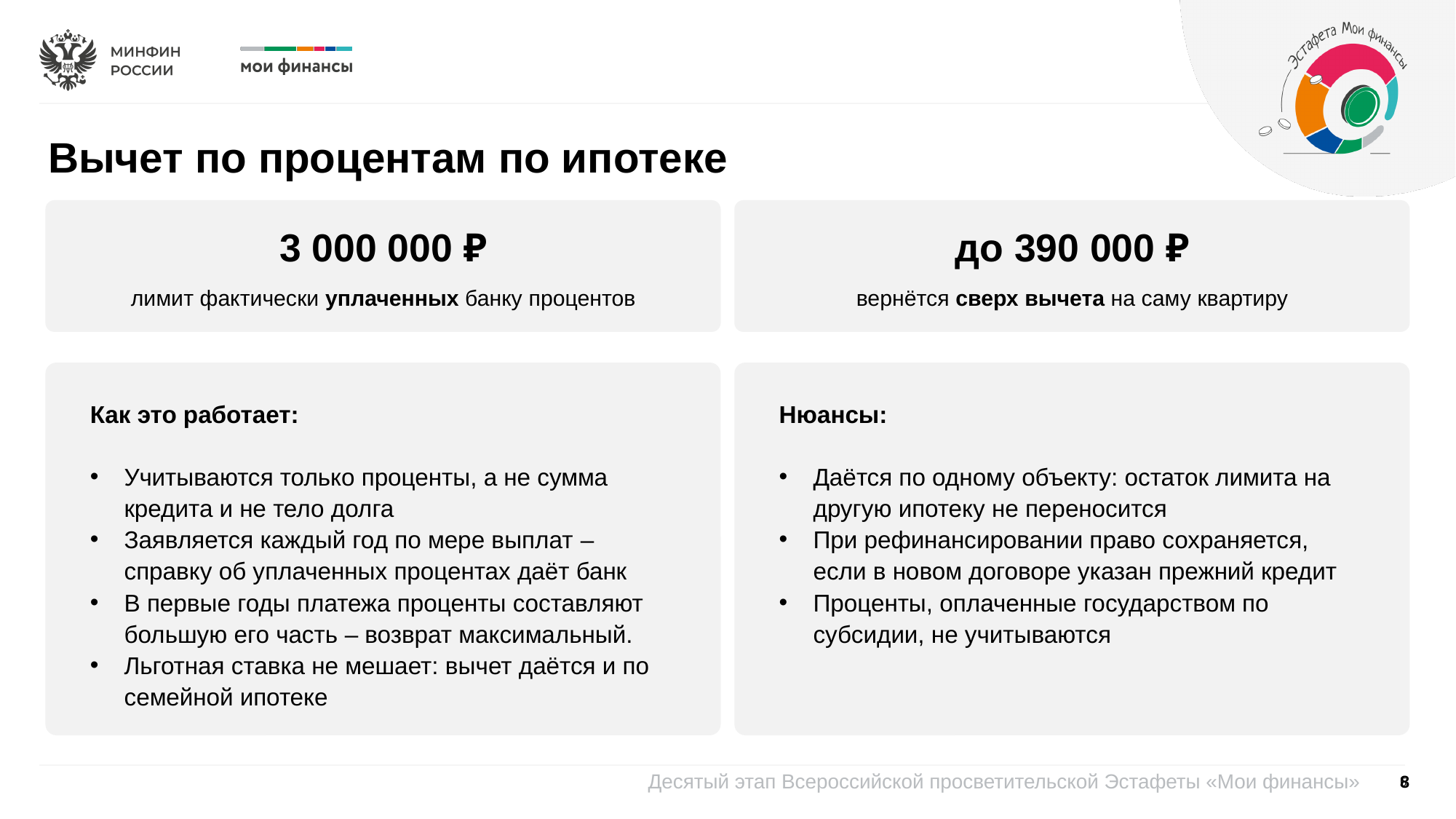

Вычет по процентам по ипотеке

3 000 000 ₽
до 390 000 ₽
лимит фактически уплаченных банку процентов
вернётся сверх вычета на саму квартиру

Как это работает:

Учитываются только проценты, а не сумма кредита и не тело долга
Заявляется каждый год по мере выплат – справку об уплаченных процентах даёт банк
В первые годы платежа проценты составляют большую его часть – возврат максимальный.
Льготная ставка не мешает: вычет даётся и по семейной ипотеке

Нюансы:

Даётся по одному объекту: остаток лимита на другую ипотеку не переносится
При рефинансировании право сохраняется, если в новом договоре указан прежний кредит
Проценты, оплаченные государством по субсидии, не учитываются

•
•
•
•
8
5